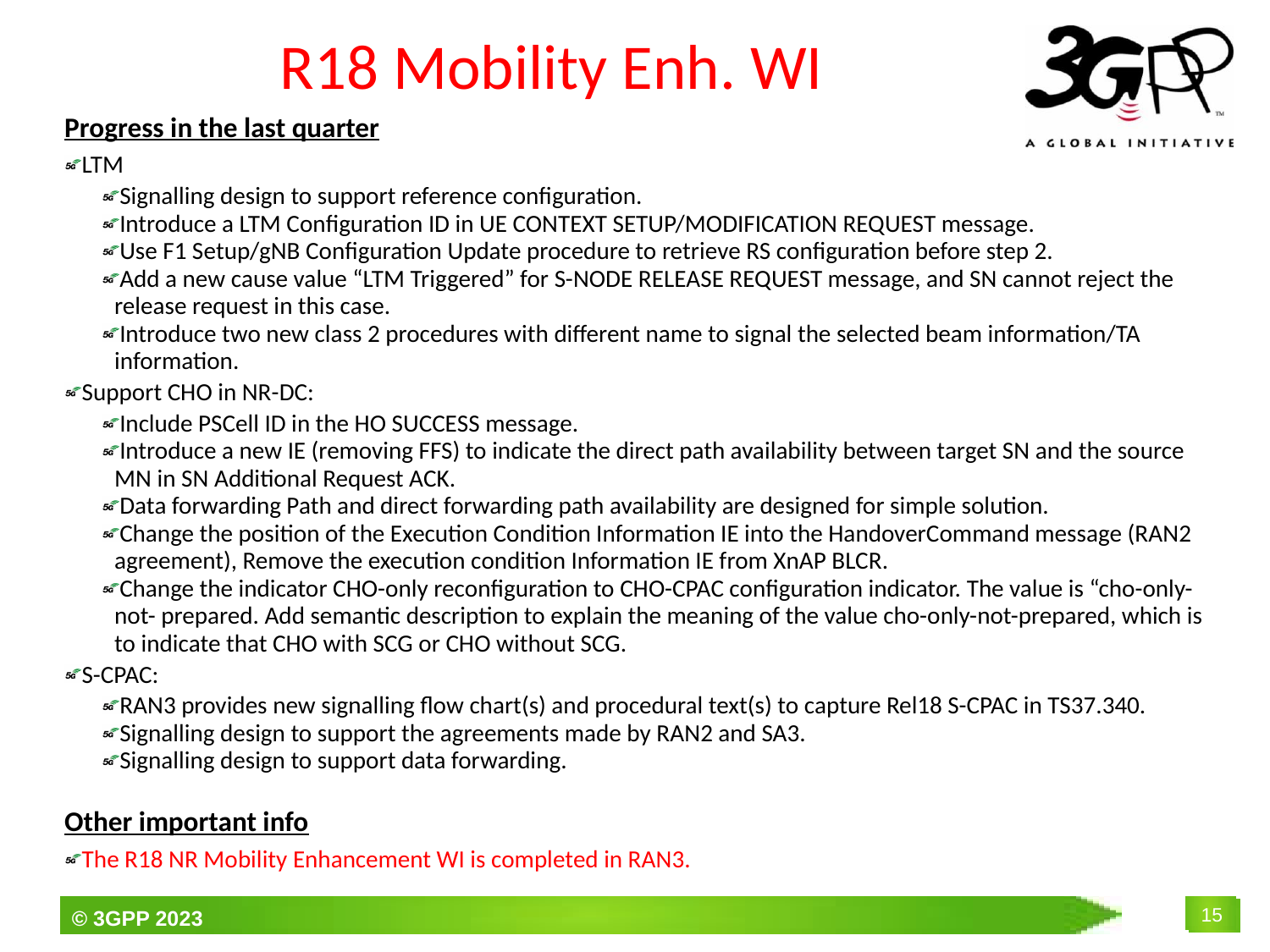

R18 Mobility Enh. WI
Progress in the last quarter
LTM
Signalling design to support reference configuration.
Introduce a LTM Configuration ID in UE CONTEXT SETUP/MODIFICATION REQUEST message.
Use F1 Setup/gNB Configuration Update procedure to retrieve RS configuration before step 2.
Add a new cause value “LTM Triggered” for S-NODE RELEASE REQUEST message, and SN cannot reject the release request in this case.
Introduce two new class 2 procedures with different name to signal the selected beam information/TA information.
Support CHO in NR-DC:
Include PSCell ID in the HO SUCCESS message.
Introduce a new IE (removing FFS) to indicate the direct path availability between target SN and the source MN in SN Additional Request ACK.
Data forwarding Path and direct forwarding path availability are designed for simple solution.
Change the position of the Execution Condition Information IE into the HandoverCommand message (RAN2 agreement), Remove the execution condition Information IE from XnAP BLCR.
Change the indicator CHO-only reconfiguration to CHO-CPAC configuration indicator. The value is “cho-only-not- prepared. Add semantic description to explain the meaning of the value cho-only-not-prepared, which is to indicate that CHO with SCG or CHO without SCG.
S-CPAC:
RAN3 provides new signalling flow chart(s) and procedural text(s) to capture Rel18 S-CPAC in TS37.340.
Signalling design to support the agreements made by RAN2 and SA3.
Signalling design to support data forwarding.

Other important info
The R18 NR Mobility Enhancement WI is completed in RAN3.

15